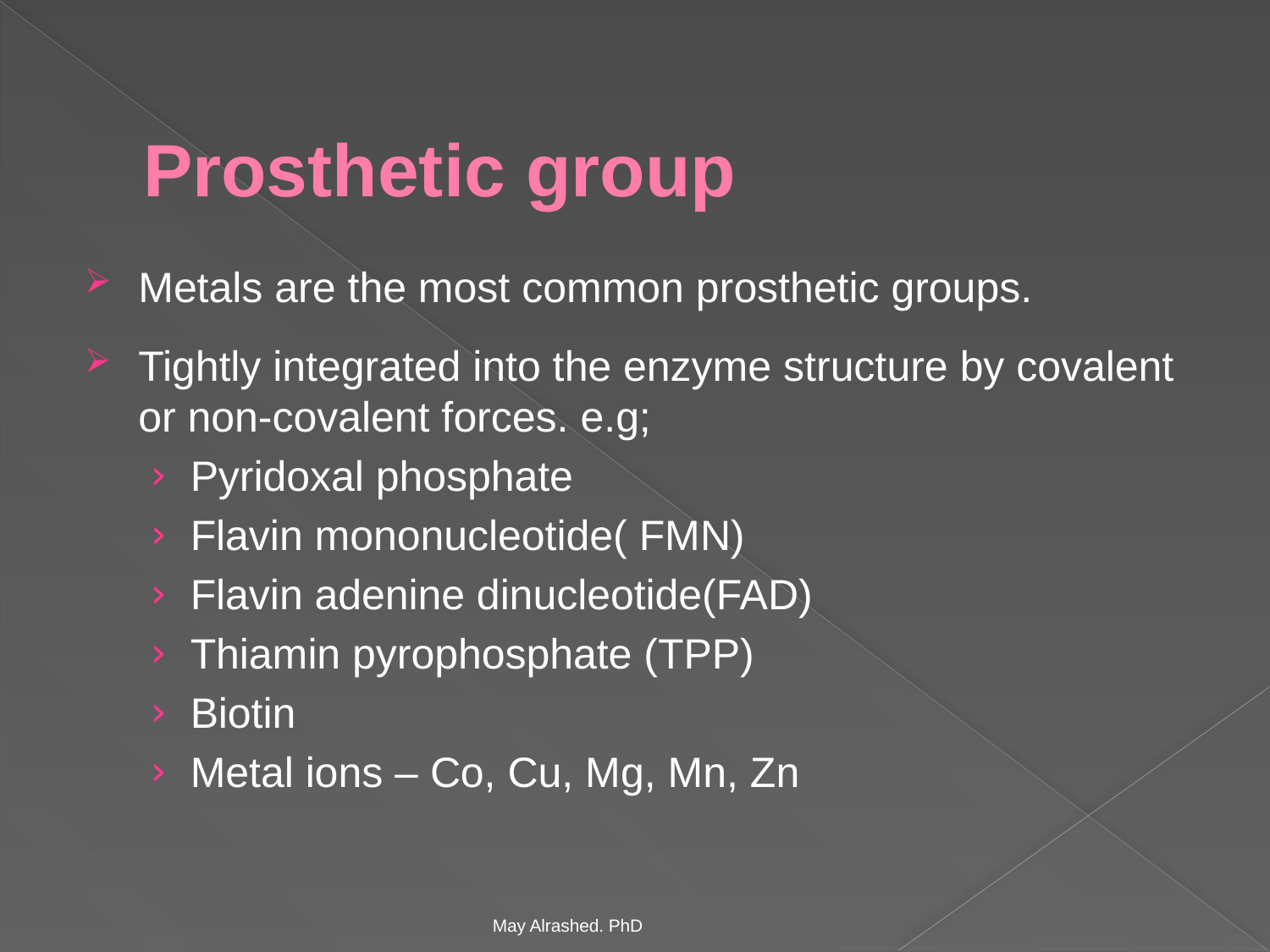

# Prosthetic group
Metals are the most common prosthetic groups.

Tightly integrated into the enzyme structure by covalent or non-covalent forces. e.g;
Pyridoxal phosphate
Flavin mononucleotide( FMN)
Flavin adenine dinucleotide(FAD)
Thiamin pyrophosphate (TPP)
Biotin
Metal ions – Co, Cu, Mg, Mn, Zn

May Alrashed. PhD